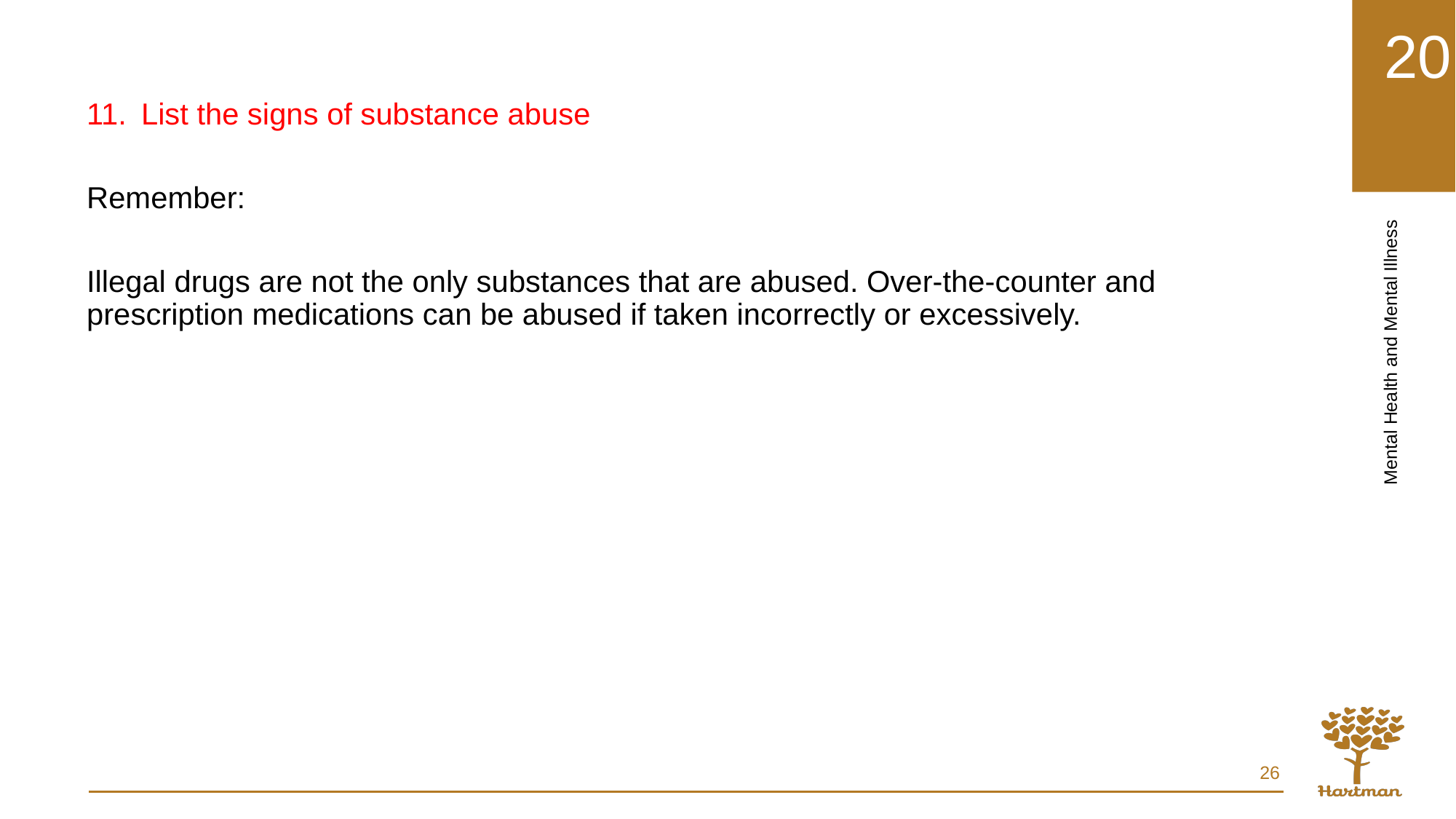

List the signs of substance abuse

Remember:

Illegal drugs are not the only substances that are abused. Over-the-counter and prescription medications can be abused if taken incorrectly or excessively.

26